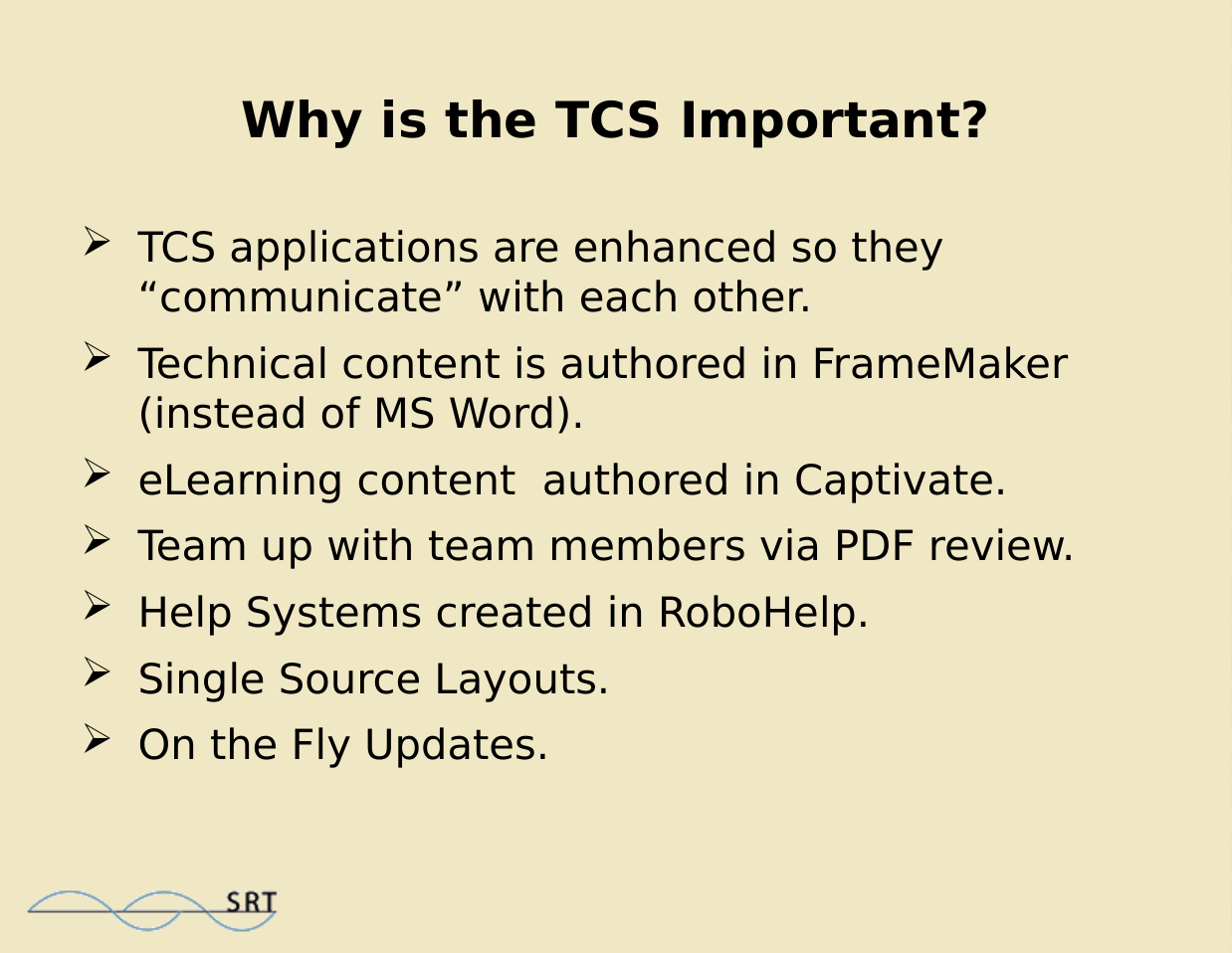

# Why is the TCS Important?
TCS applications are enhanced so they “communicate” with each other.
Technical content is authored in FrameMaker (instead of MS Word).
eLearning content  authored in Captivate.
Team up with team members via PDF review.
Help Systems created in RoboHelp.
Single Source Layouts.
On the Fly Updates.